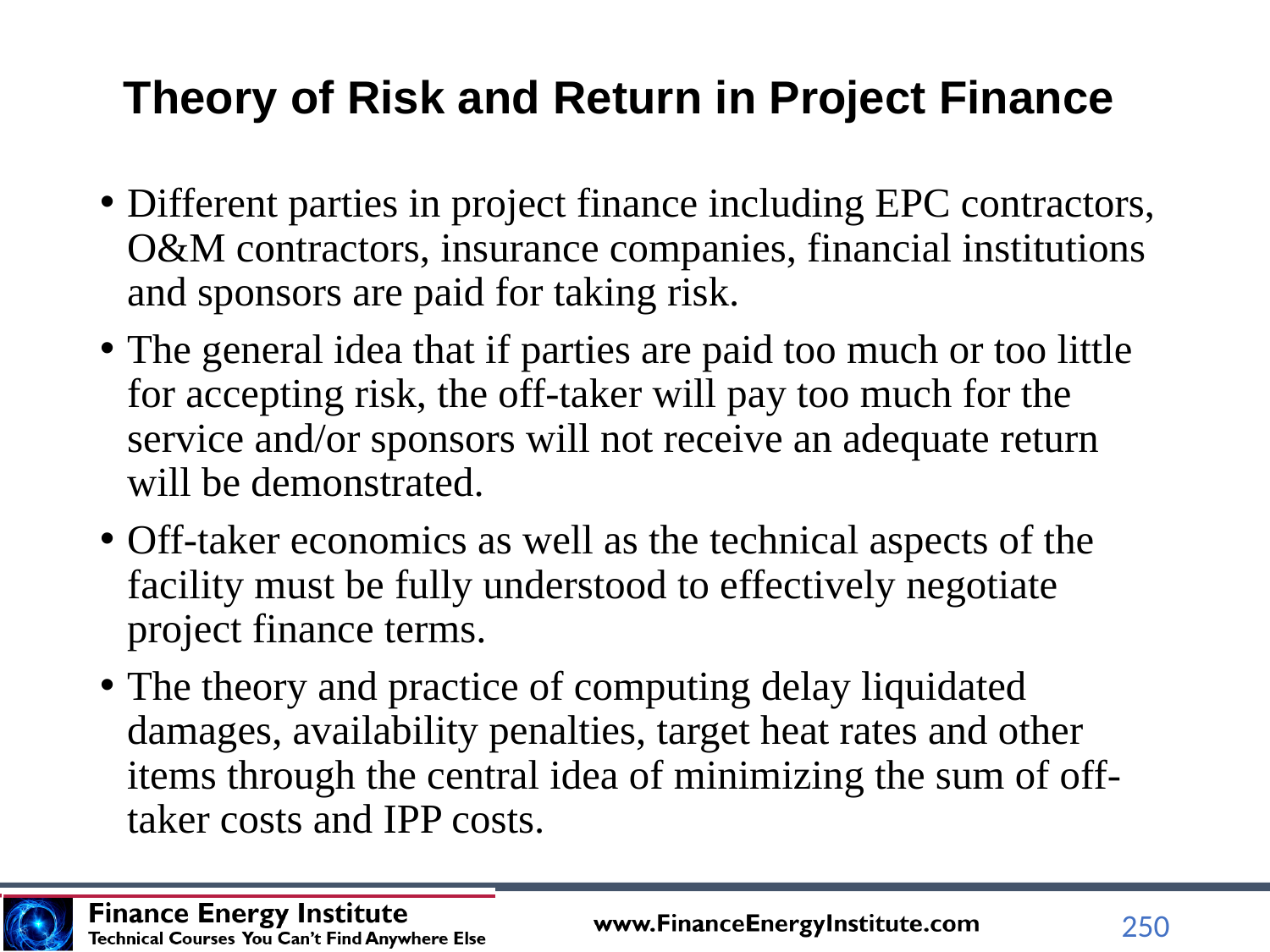

# Theory of Risk and Return in Project Finance
Different parties in project finance including EPC contractors, O&M contractors, insurance companies, financial institutions and sponsors are paid for taking risk.
The general idea that if parties are paid too much or too little for accepting risk, the off-taker will pay too much for the service and/or sponsors will not receive an adequate return will be demonstrated.
Off-taker economics as well as the technical aspects of the facility must be fully understood to effectively negotiate project finance terms.
The theory and practice of computing delay liquidated damages, availability penalties, target heat rates and other items through the central idea of minimizing the sum of off-taker costs and IPP costs.
250